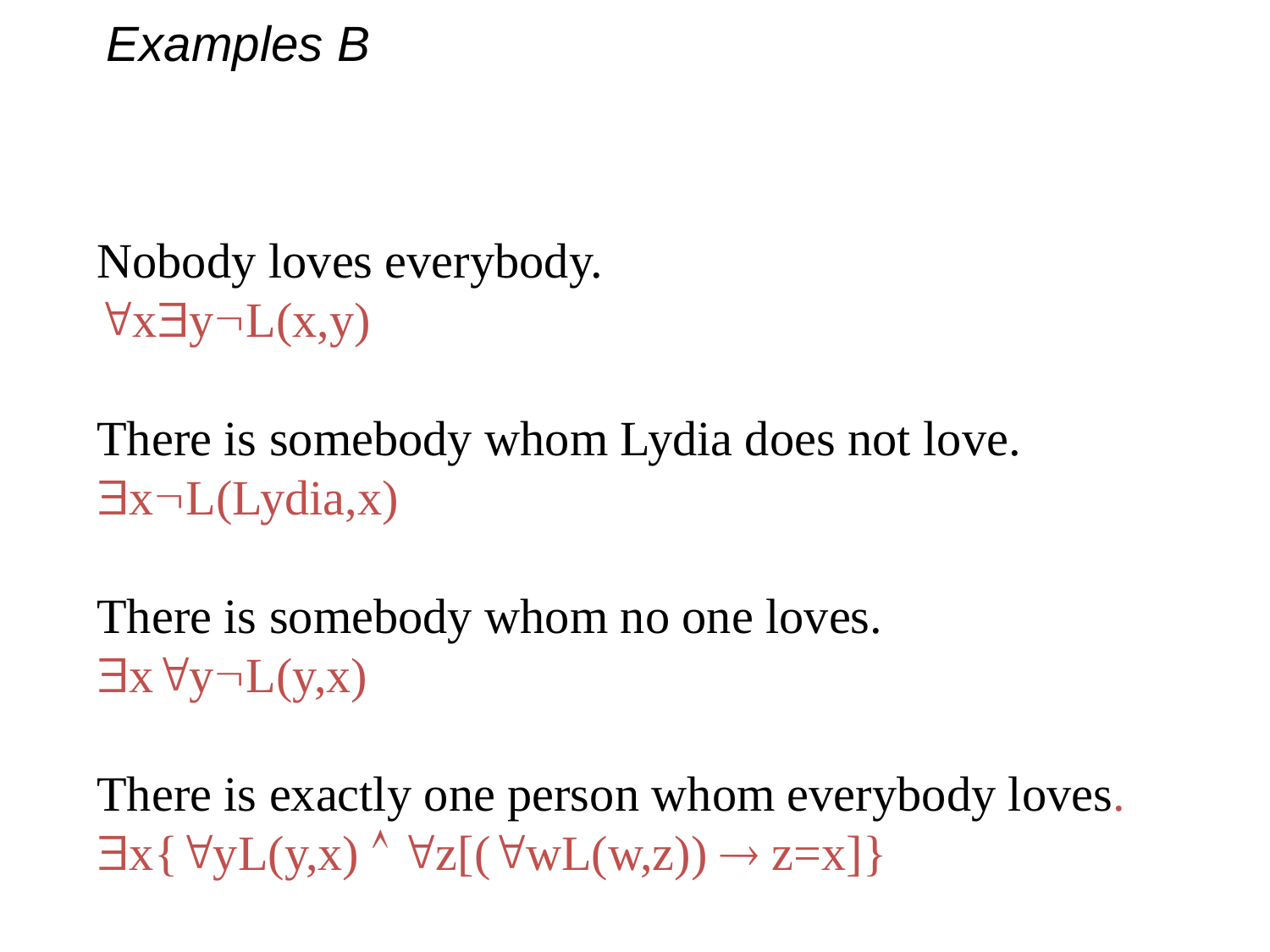

# Examples B
Nobody loves everybody.
∀x∃y¬L(x,y)

There is somebody whom Lydia does not love.
∃x¬L(Lydia,x)

There is somebody whom no one loves.
∃x∀y¬L(y,x)

There is exactly one person whom everybody loves.
∃x{∀yL(y,x) ∧ ∀z[(∀wL(w,z)) → z=x]}